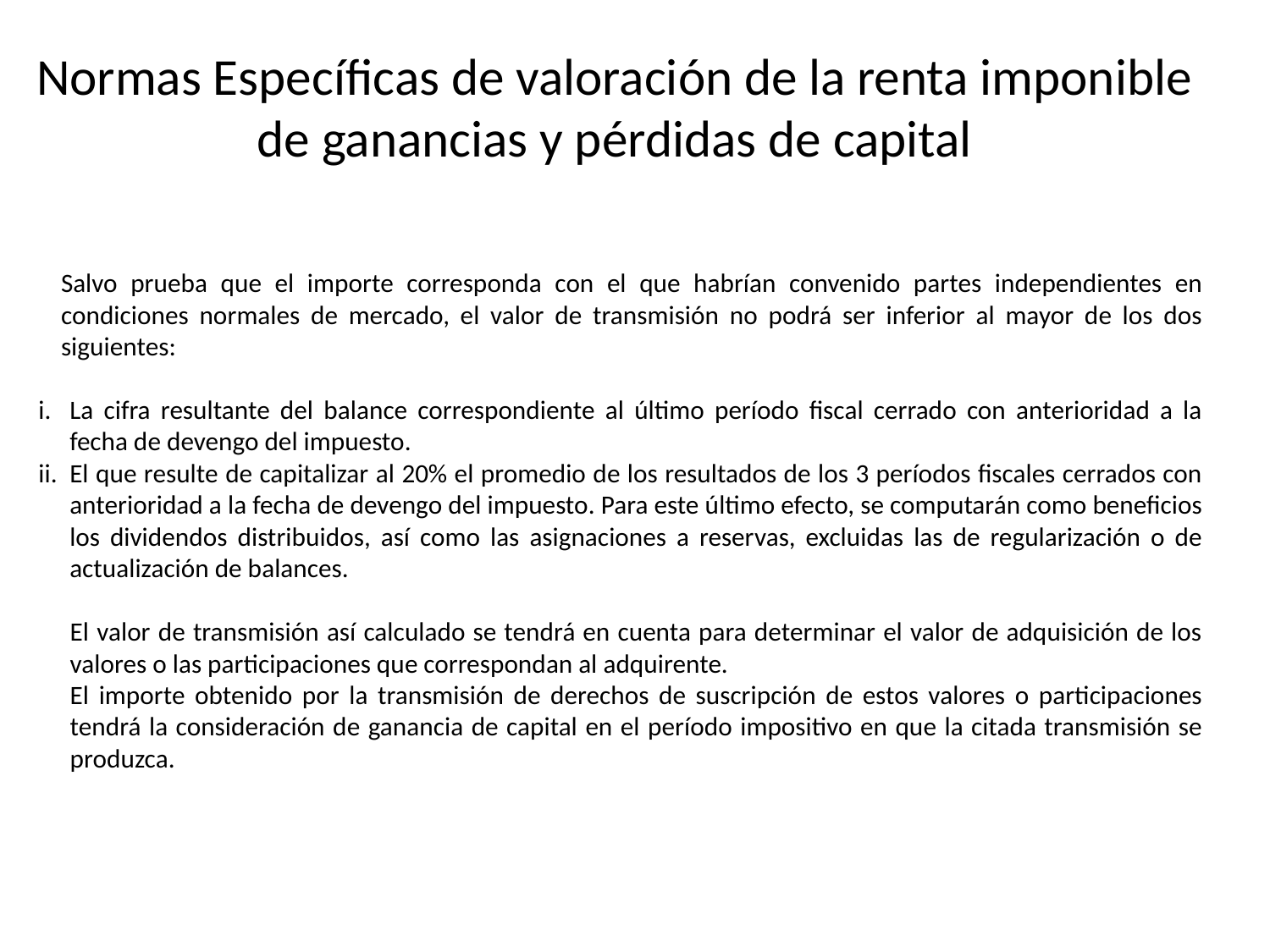

# Normas Específicas de valoración de la renta imponible de ganancias y pérdidas de capital
Salvo prueba que el importe corresponda con el que habrían convenido partes independientes en condiciones normales de mercado, el valor de transmisión no podrá ser inferior al mayor de los dos siguientes:

La cifra resultante del balance correspondiente al último período fiscal cerrado con anterioridad a la fecha de devengo del impuesto.
El que resulte de capitalizar al 20% el promedio de los resultados de los 3 períodos fiscales cerrados con anterioridad a la fecha de devengo del impuesto. Para este último efecto, se computarán como beneficios los dividendos distribuidos, así como las asignaciones a reservas, excluidas las de regularización o de actualización de balances.

El valor de transmisión así calculado se tendrá en cuenta para determinar el valor de adquisición de los valores o las participaciones que correspondan al adquirente.
El importe obtenido por la transmisión de derechos de suscripción de estos valores o participaciones tendrá la consideración de ganancia de capital en el período impositivo en que la citada transmisión se produzca.